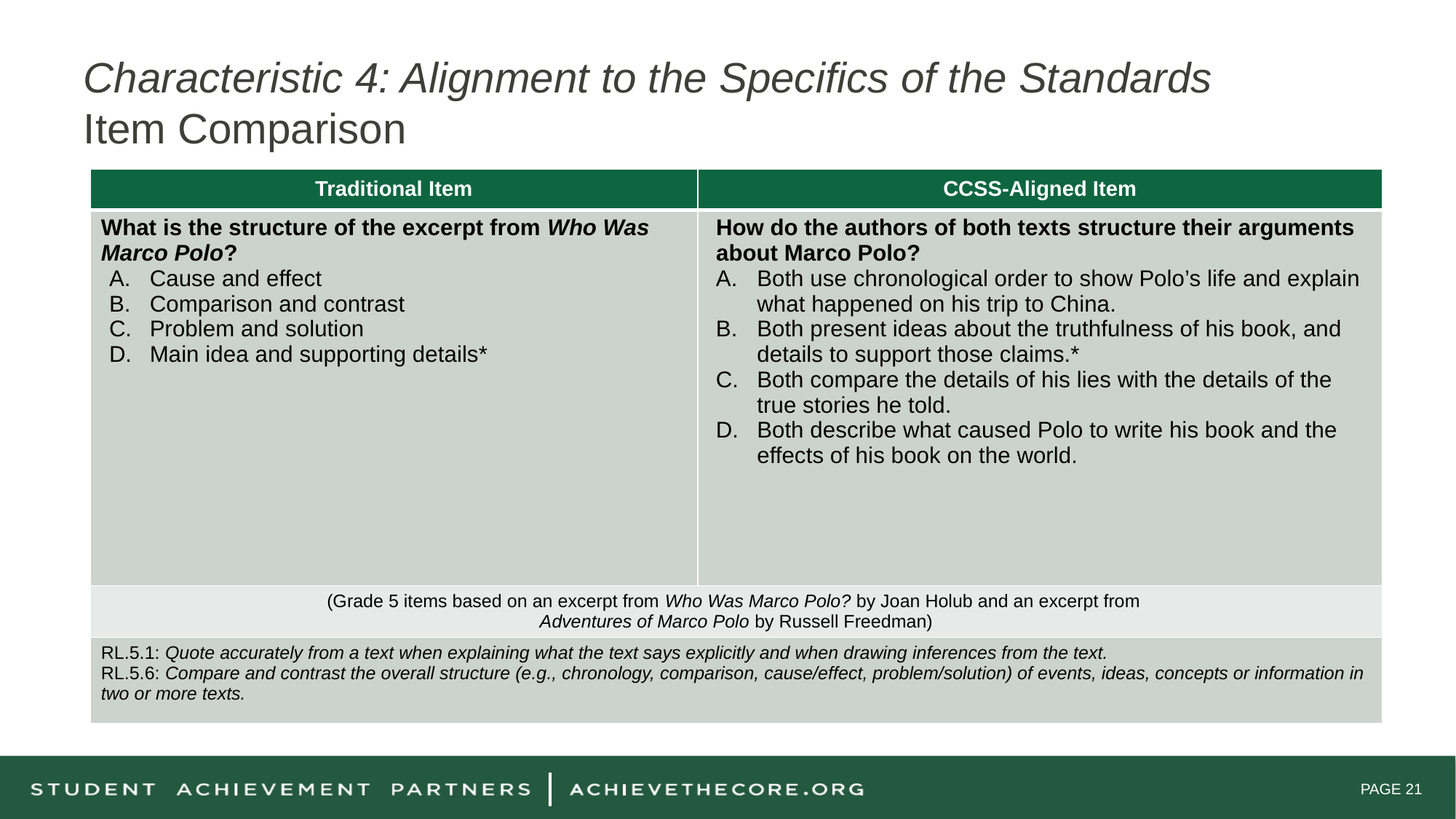

# Characteristic 4: Alignment to the Specifics of the Standards Item Comparison
| Traditional Item | CCSS-Aligned Item |
| --- | --- |
| What is the structure of the excerpt from Who Was Marco Polo? Cause and effect Comparison and contrast Problem and solution Main idea and supporting details\* | How do the authors of both texts structure their arguments about Marco Polo? Both use chronological order to show Polo’s life and explain what happened on his trip to China. Both present ideas about the truthfulness of his book, and details to support those claims.\* Both compare the details of his lies with the details of the true stories he told. Both describe what caused Polo to write his book and the effects of his book on the world. |
| (Grade 5 items based on an excerpt from Who Was Marco Polo? by Joan Holub and an excerpt from Adventures of Marco Polo by Russell Freedman) |  |
| RL.5.1: Quote accurately from a text when explaining what the text says explicitly and when drawing inferences from the text. RL.5.6: Compare and contrast the overall structure (e.g., chronology, comparison, cause/effect, problem/solution) of events, ideas, concepts or information in two or more texts. |  |